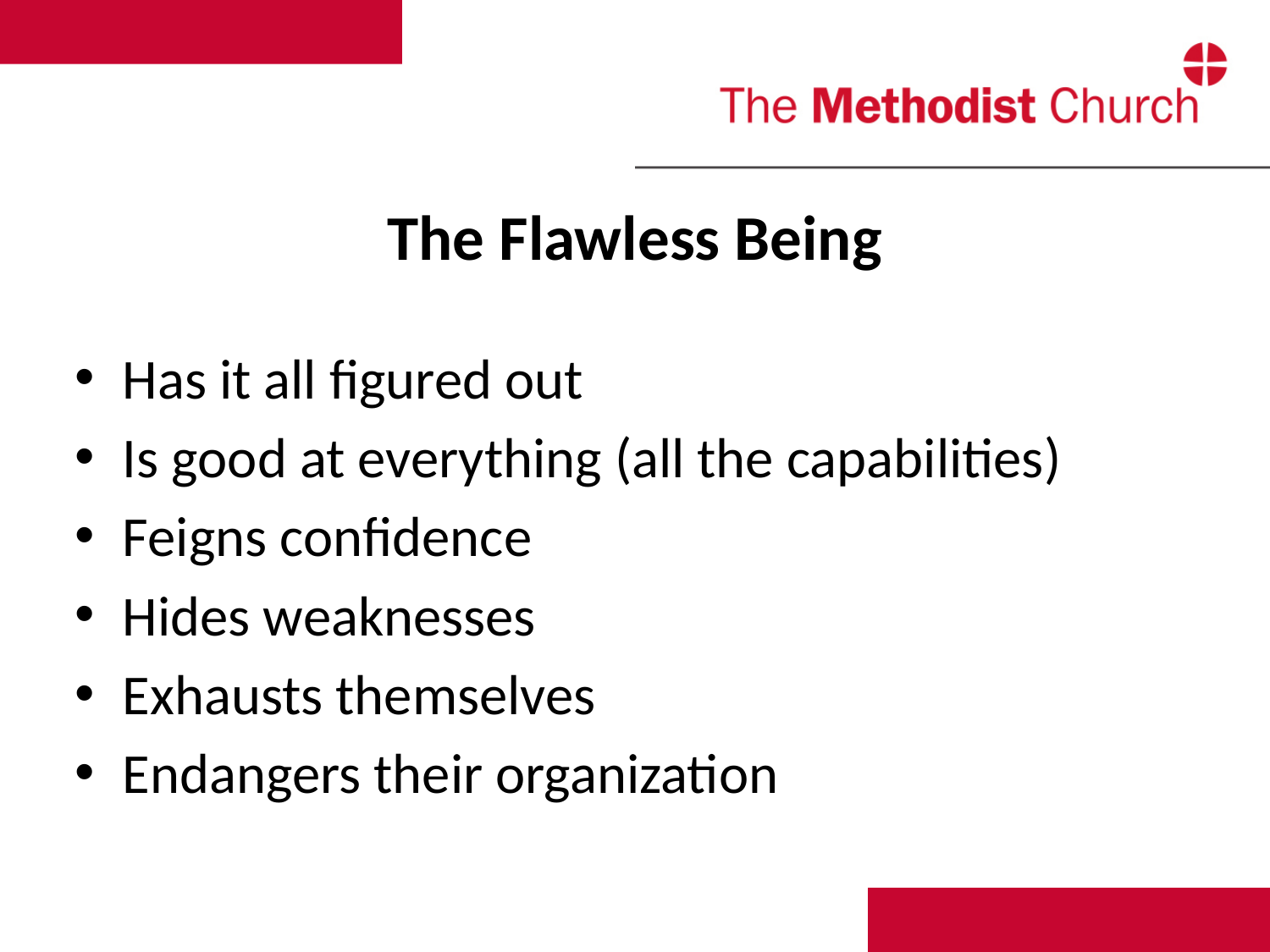

# The Flawless Being
Has it all figured out
Is good at everything (all the capabilities)
Feigns confidence
Hides weaknesses
Exhausts themselves
Endangers their organization